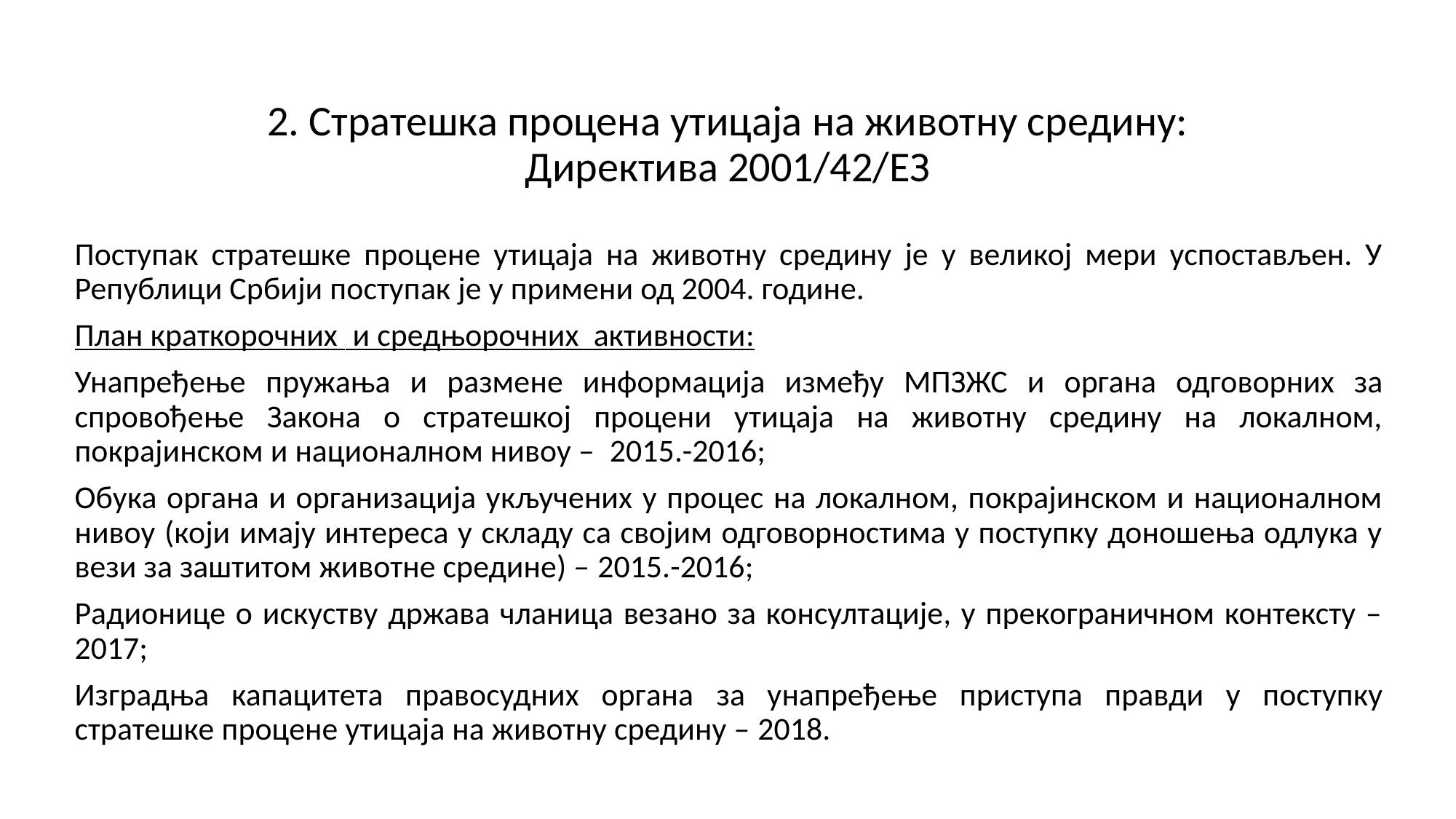

# 2. Стратешка процена утицаја на животну средину: Директива 2001/42/EЗ
Поступак стратешке процене утицаја на животну средину је у великој мери успостављен. У Републици Србији поступак је у примени од 2004. године.
План краткорочних  и средњорочних  активности:
Унапређење пружања и размене информација између МПЗЖС и органа одговорних за спровођење Закона о стратешкој процени утицаја на животну средину на локалном, покрајинском и националном нивоу –  2015.-2016;
Обука органа и организација укључених у процес на локалном, покрајинском и националном нивоу (који имају интереса у складу са својим одговорностима у поступку доношења одлука у вези за заштитом животне средине) – 2015.-2016;
Радионице о искуству држава чланица везано за консултације, у прекограничном контексту – 2017;
Изградња капацитета правосудних органа за унапређење приступа правди у поступку стратешке процене утицаја на животну средину – 2018.